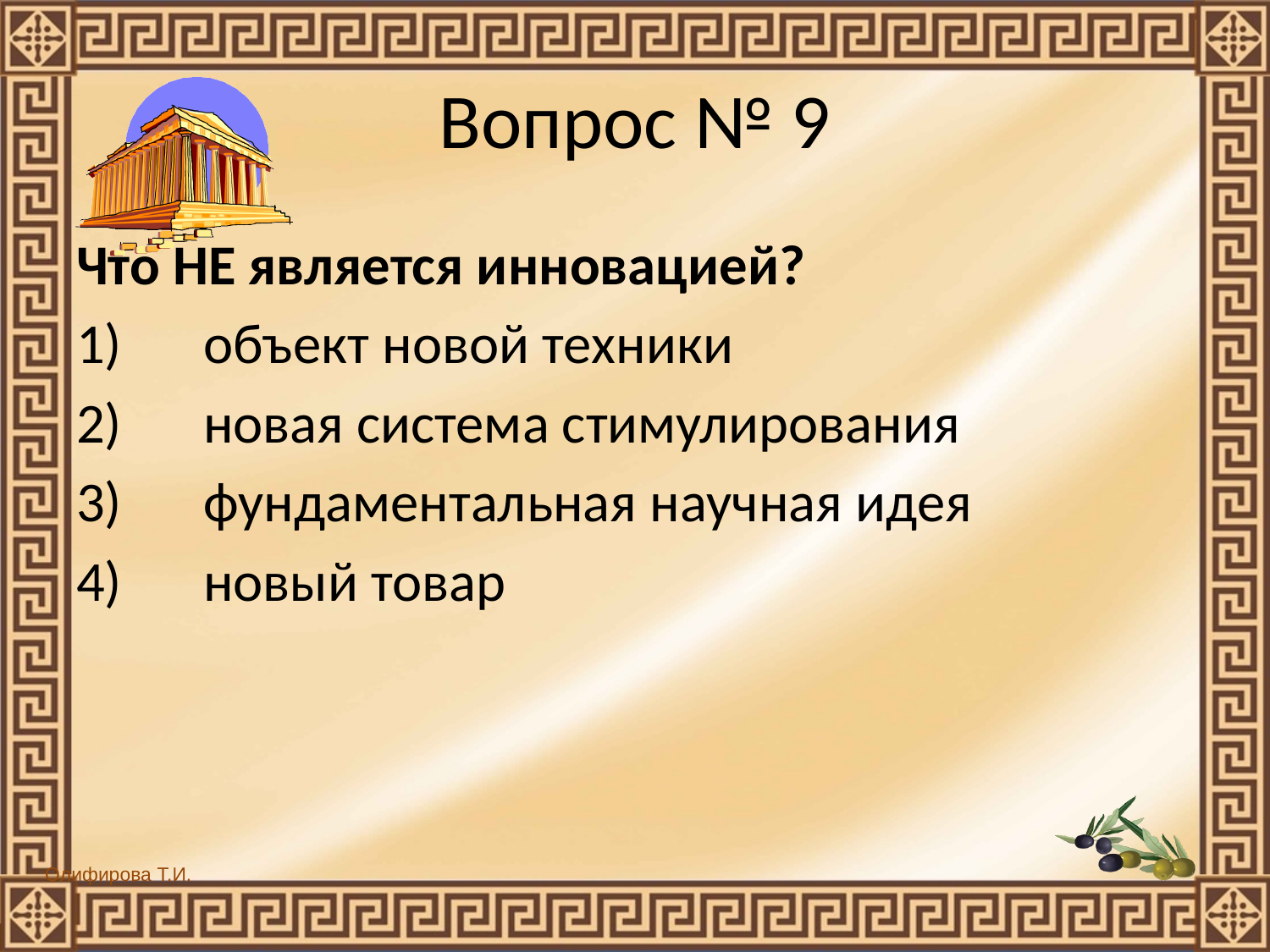

# Вопрос № 9
Что НЕ является инновацией?
1)	объект новой техники
2)	новая система стимулирования
3)	фундаментальная научная идея
4)	новый товар